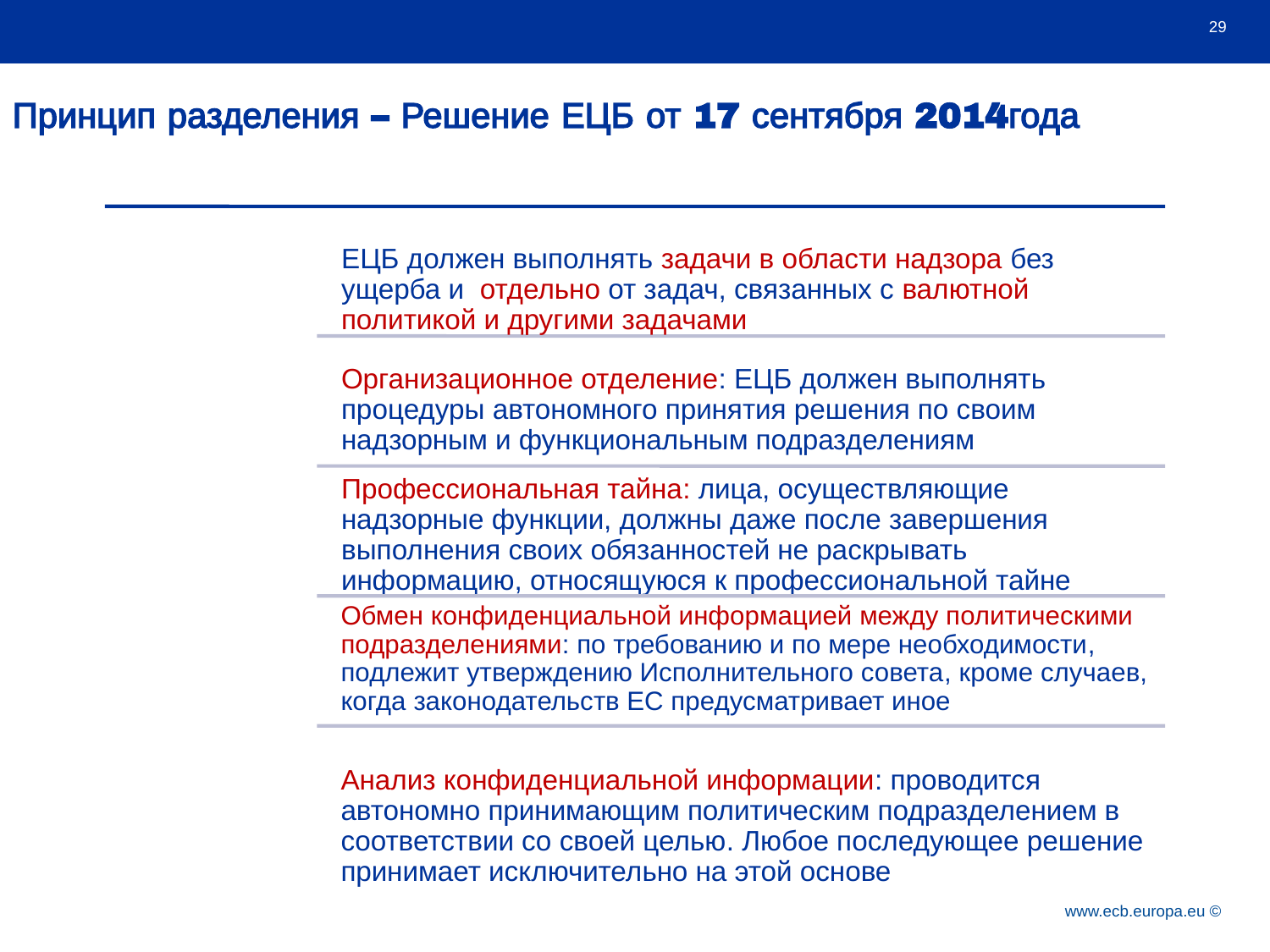

29
Принцип разделения – Решение ЕЦБ от 17 сентября 2014года

Организационное отделение: ЕЦБ должен выполнять процедуры автономного принятия решения по своим надзорным и функциональным подразделениям
ЕЦБ должен выполнять задачи в области надзора без ущерба и  отдельно от задач, связанных с валютной политикой и другими задачами

Профессиональная тайна: лица, осуществляющие надзорные функции, должны даже после завершения выполнения своих обязанностей не раскрывать информацию, относящуюся к профессиональной тайне
Обмен конфиденциальной информацией между политическими подразделениями: по требованию и по мере необходимости, подлежит утверждению Исполнительного совета, кроме случаев, когда законодательств ЕС предусматривает иное

Анализ конфиденциальной информации: проводится автономно принимающим политическим подразделением в соответствии со своей целью. Любое последующее решение принимает исключительно на этой основе